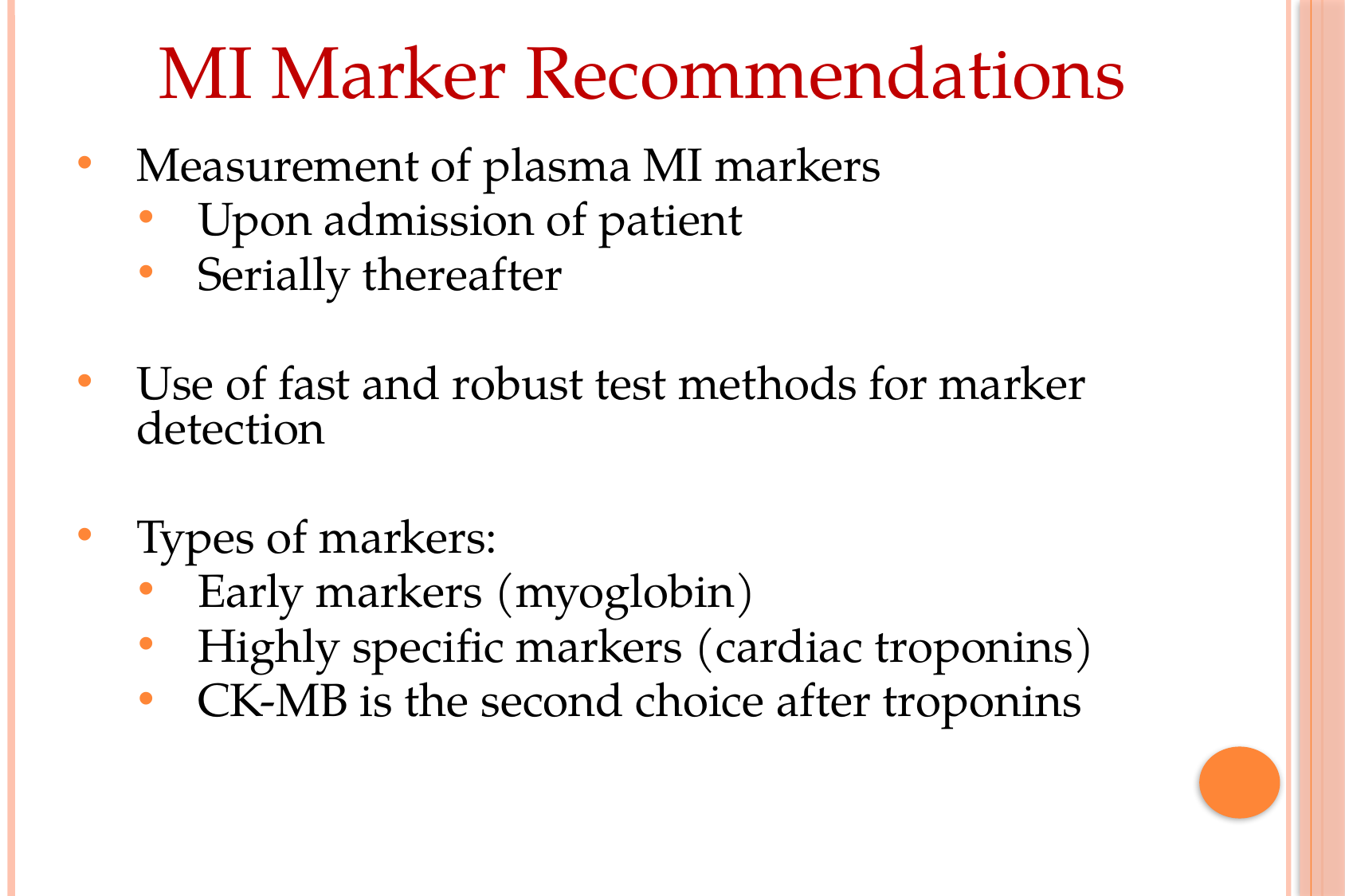

MI Marker Recommendations
Measurement of plasma MI markers
Upon admission of patient
Serially thereafter

Use of fast and robust test methods for marker detection

Types of markers:
Early markers (myoglobin)
Highly specific markers (cardiac troponins)
CK-MB is the second choice after troponins